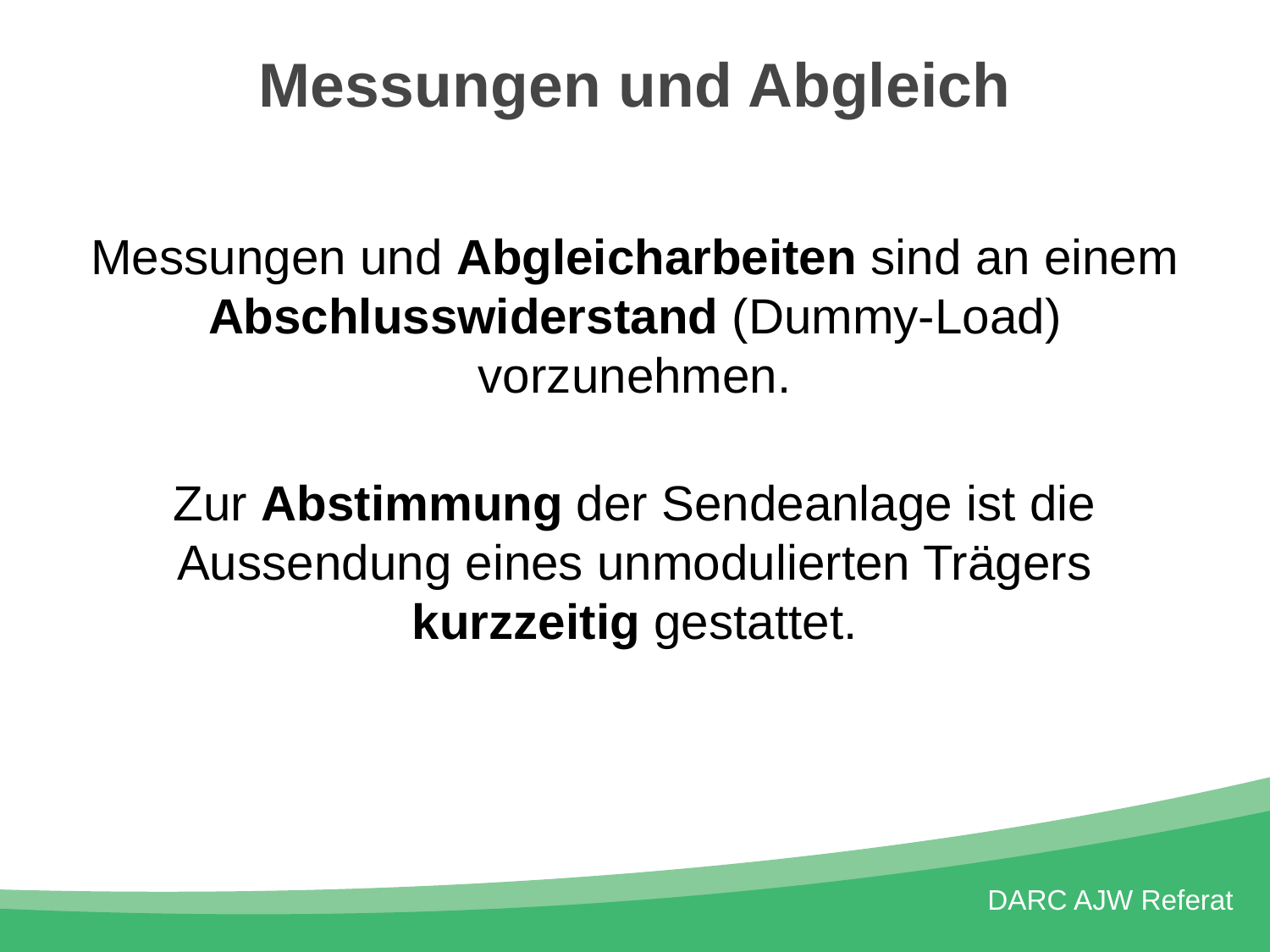

# Messungen und Abgleich

Messungen und Abgleicharbeiten sind an einem Abschlusswiderstand (Dummy-Load) vorzunehmen.
Zur Abstimmung der Sendeanlage ist die Aussendung eines unmodulierten Trägers kurzzeitig gestattet.